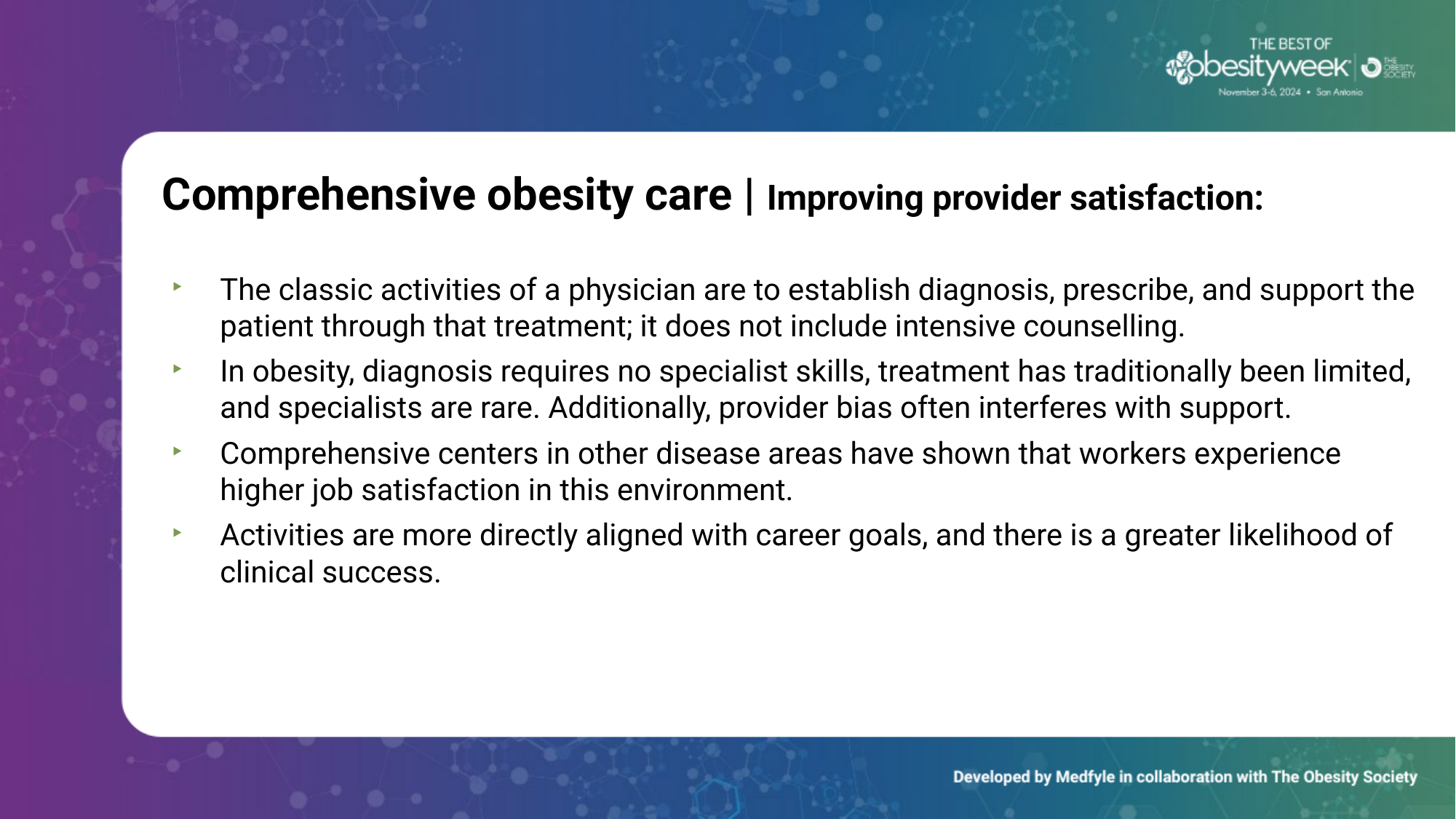

# Comprehensive obesity care | Improving provider satisfaction:
The classic activities of a physician are to establish diagnosis, prescribe, and support the patient through that treatment; it does not include intensive counselling.
In obesity, diagnosis requires no specialist skills, treatment has traditionally been limited, and specialists are rare. Additionally, provider bias often interferes with support.
Comprehensive centers in other disease areas have shown that workers experience higher job satisfaction in this environment.
Activities are more directly aligned with career goals, and there is a greater likelihood of clinical success.